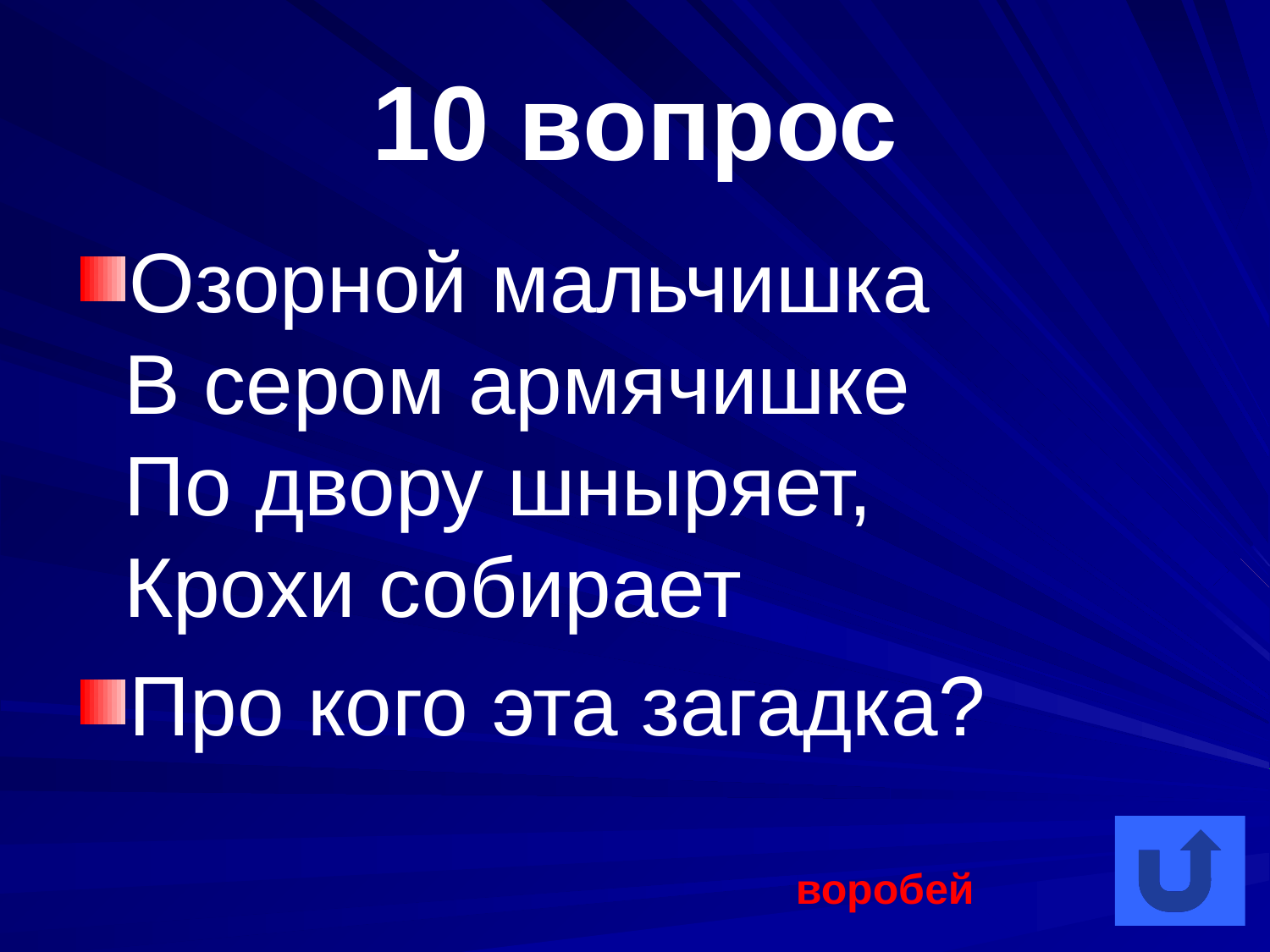

# 10 вопрос
Озорной мальчишка
В сером армячишке
По двору шныряет,
Крохи собирает
Про кого эта загадка?

воробей